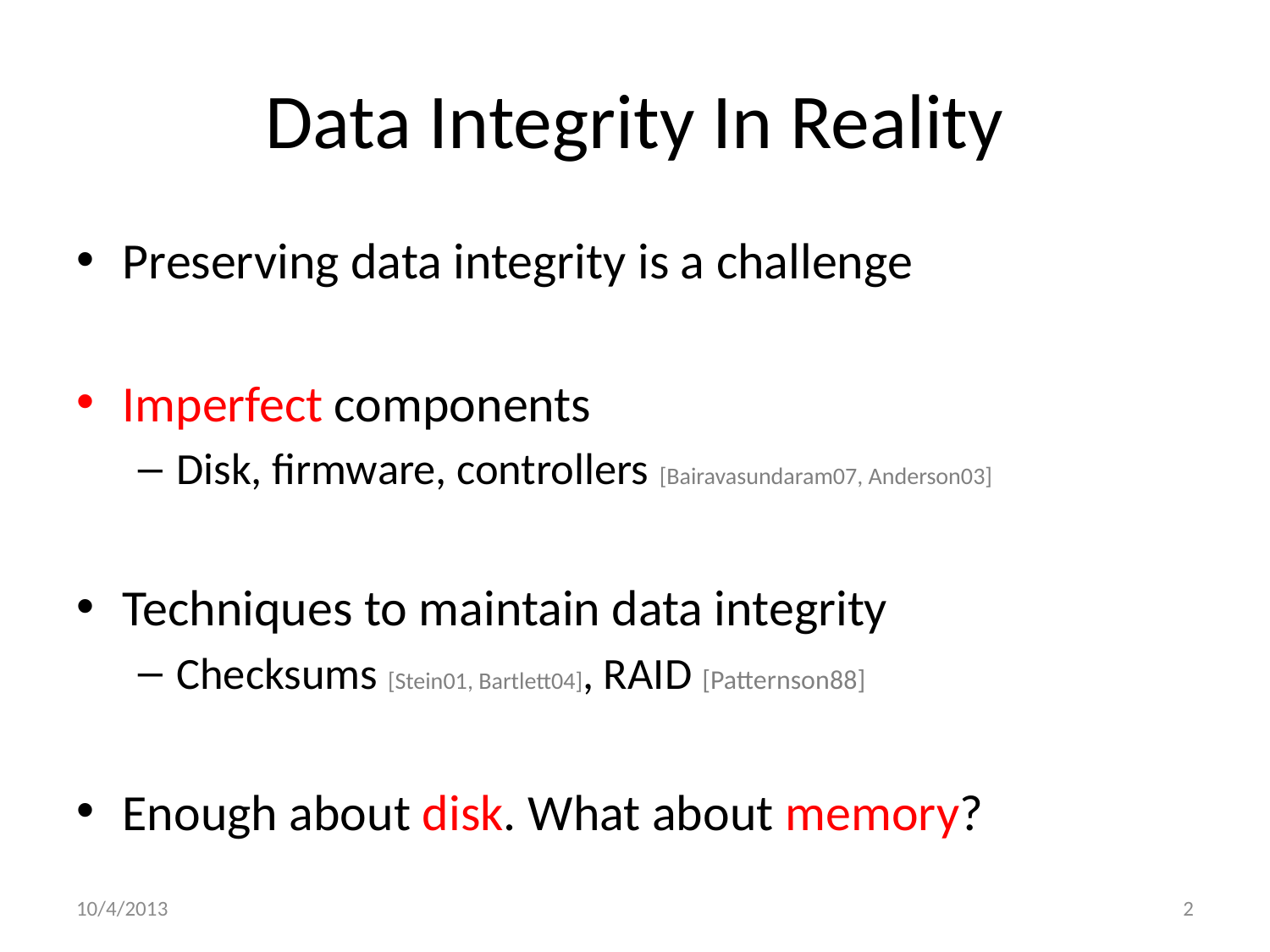

# Data Integrity In Reality
Preserving data integrity is a challenge

Imperfect components
Disk, firmware, controllers [Bairavasundaram07, Anderson03]

Techniques to maintain data integrity
Checksums [Stein01, Bartlett04], RAID [Patternson88]

Enough about disk. What about memory?

10/4/2013
2